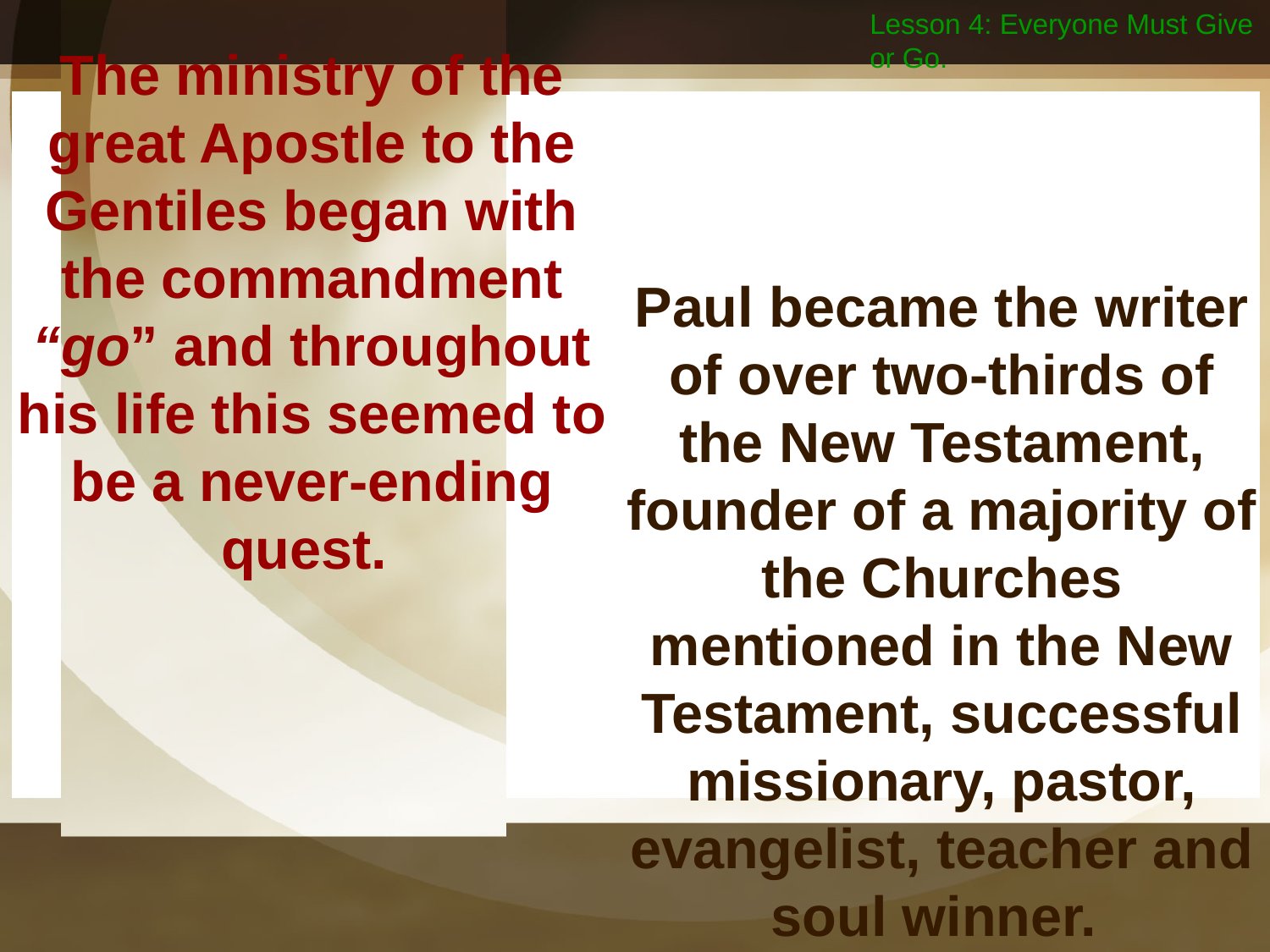

Lesson 4: Everyone Must Give or Go.
The ministry of the great Apostle to the Gentiles began with the commandment “go” and throughout his life this seemed to be a never-ending quest.
Paul became the writer of over two-thirds of the New Testament, founder of a majority of the Churches mentioned in the New Testament, successful missionary, pastor, evangelist, teacher and soul winner.